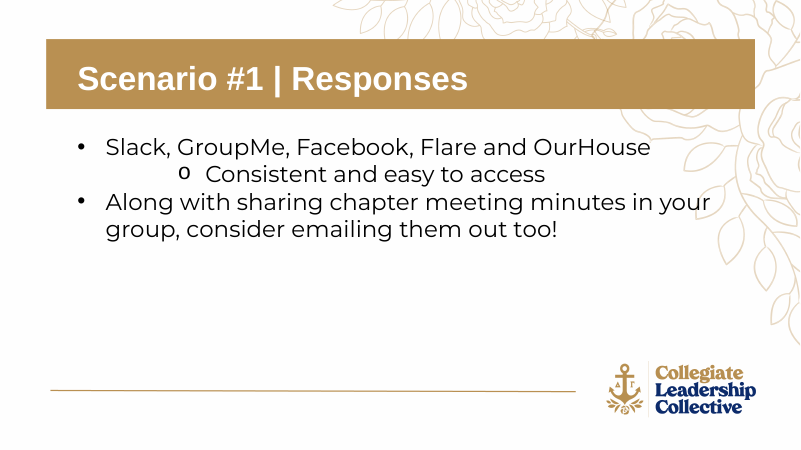

Scenario #1 | Responses
Slack, GroupMe, Facebook, Flare and OurHouse
Consistent and easy to access
Along with sharing chapter meeting minutes in your group, consider emailing them out too!